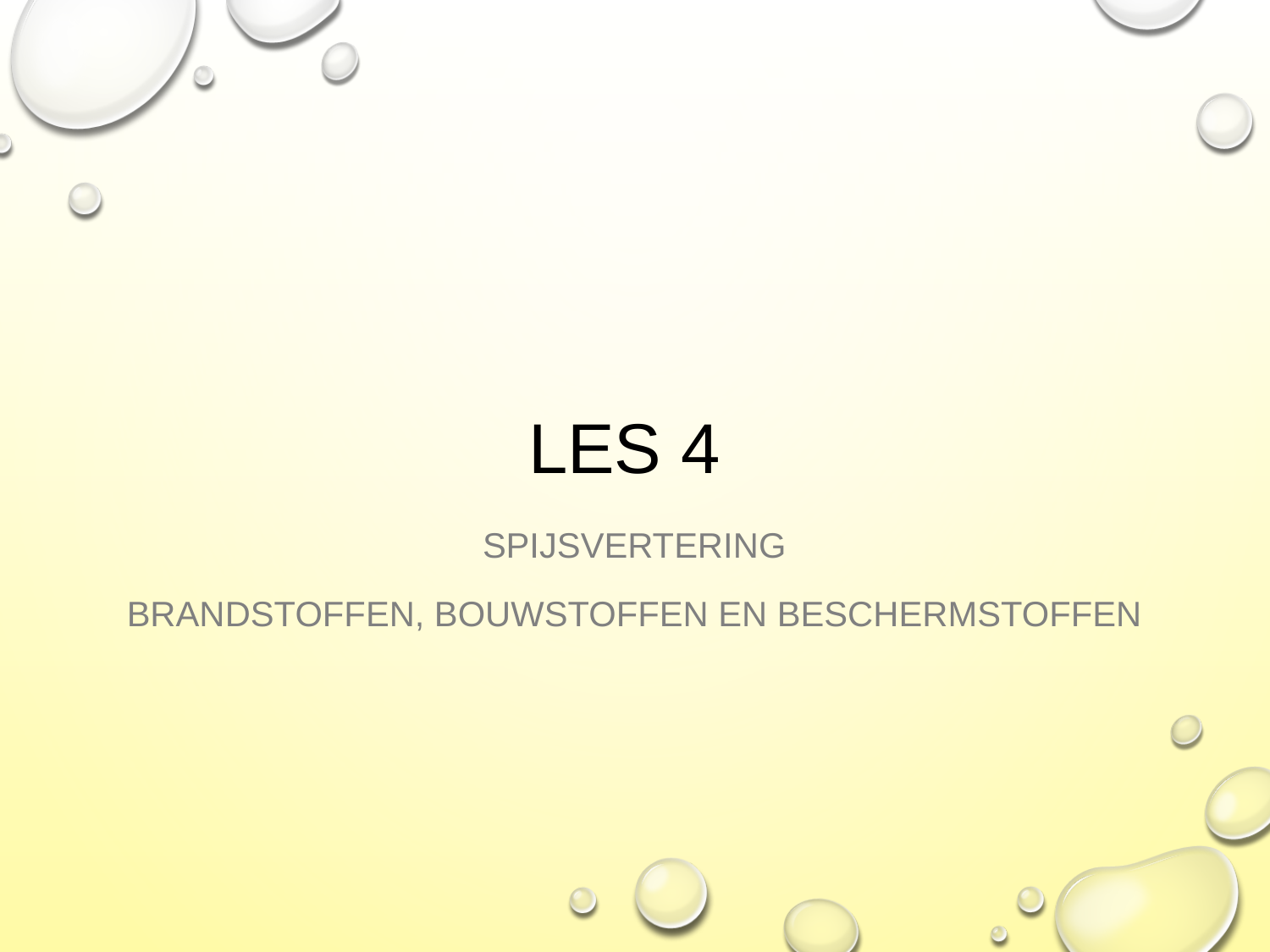

# Les 4
Spijsvertering
Brandstoffen, bouwstoffen en beschermstoffen